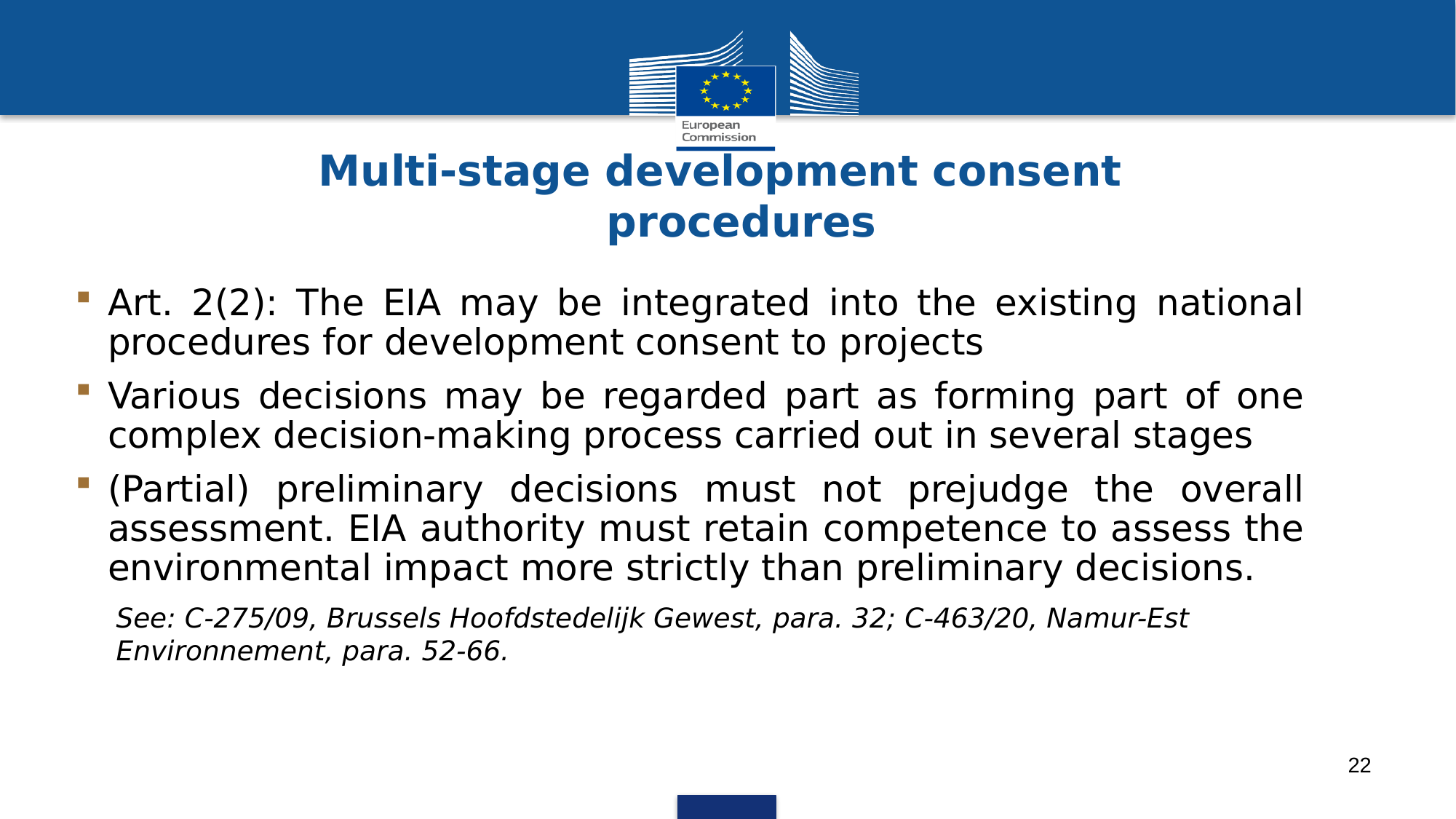

# Multi-stage development consent procedures
Art. 2(2): The EIA may be integrated into the existing national procedures for development consent to projects
Various decisions may be regarded part as forming part of one complex decision-making process carried out in several stages
(Partial) preliminary decisions must not prejudge the overall assessment. EIA authority must retain competence to assess the environmental impact more strictly than preliminary decisions.
See: C-275/09, Brussels Hoofdstedelijk Gewest, para. 32; C-463/20, Namur-Est Environnement, para. 52-66.
22